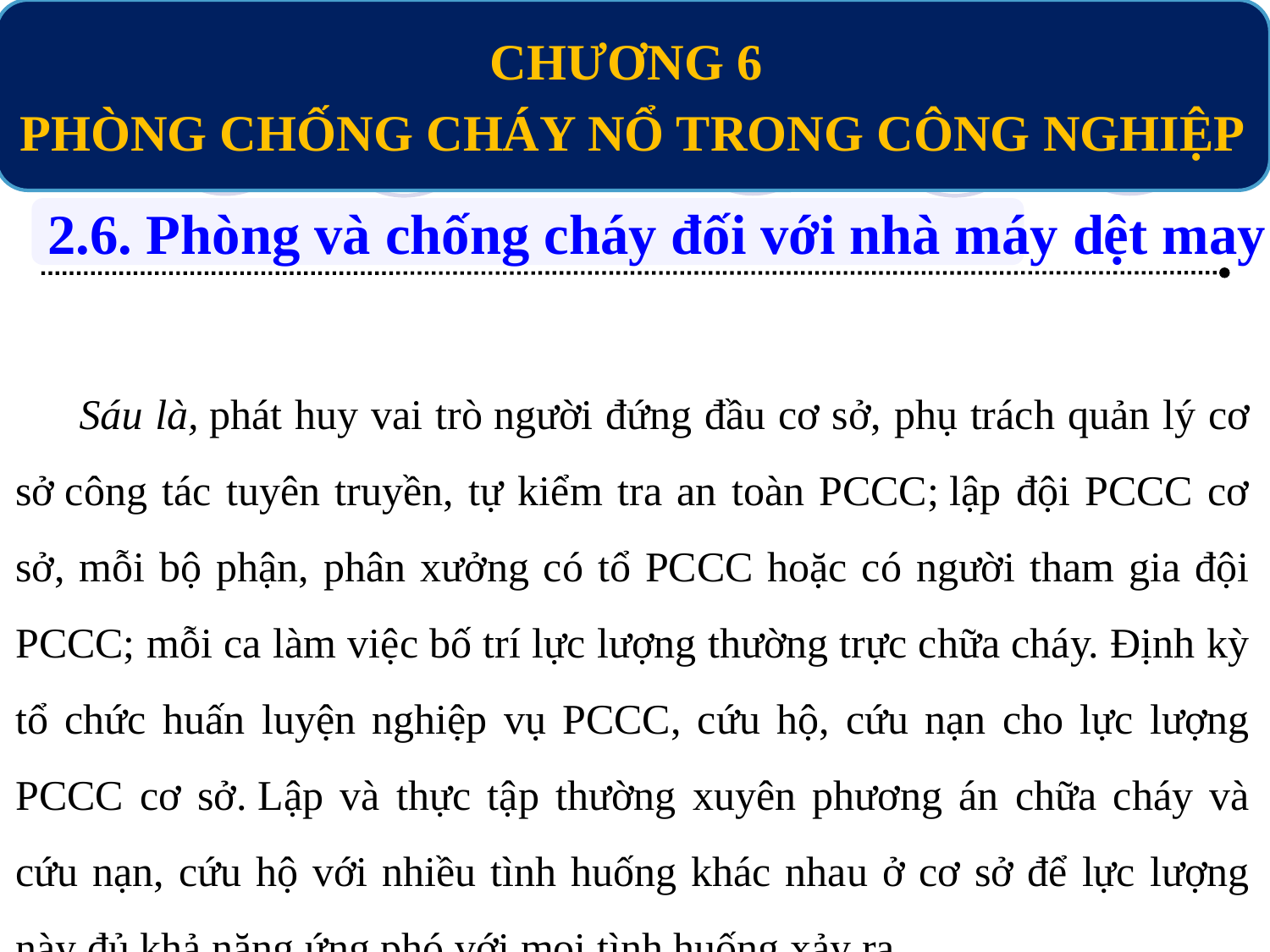

CHƯƠNG 6
PHÒNG CHỐNG CHÁY NỔ TRONG CÔNG NGHIỆP

2.6. Phòng và chống cháy đối với nhà máy dệt may

Sáu là, phát huy vai trò người đứng đầu cơ sở, phụ trách quản lý cơ sở công tác tuyên truyền, tự kiểm tra an toàn PCCC; lập đội PCCC cơ sở, mỗi bộ phận, phân xưởng có tổ PCCC hoặc có người tham gia đội PCCC; mỗi ca làm việc bố trí lực lượng thường trực chữa cháy. Định kỳ tổ chức huấn luyện nghiệp vụ PCCC, cứu hộ, cứu nạn cho lực lượng PCCC cơ sở. Lập và thực tập thường xuyên phương án chữa cháy và cứu nạn, cứu hộ với nhiều tình huống khác nhau ở cơ sở để lực lượng này đủ khả năng ứng phó với mọi tình huống xảy ra.